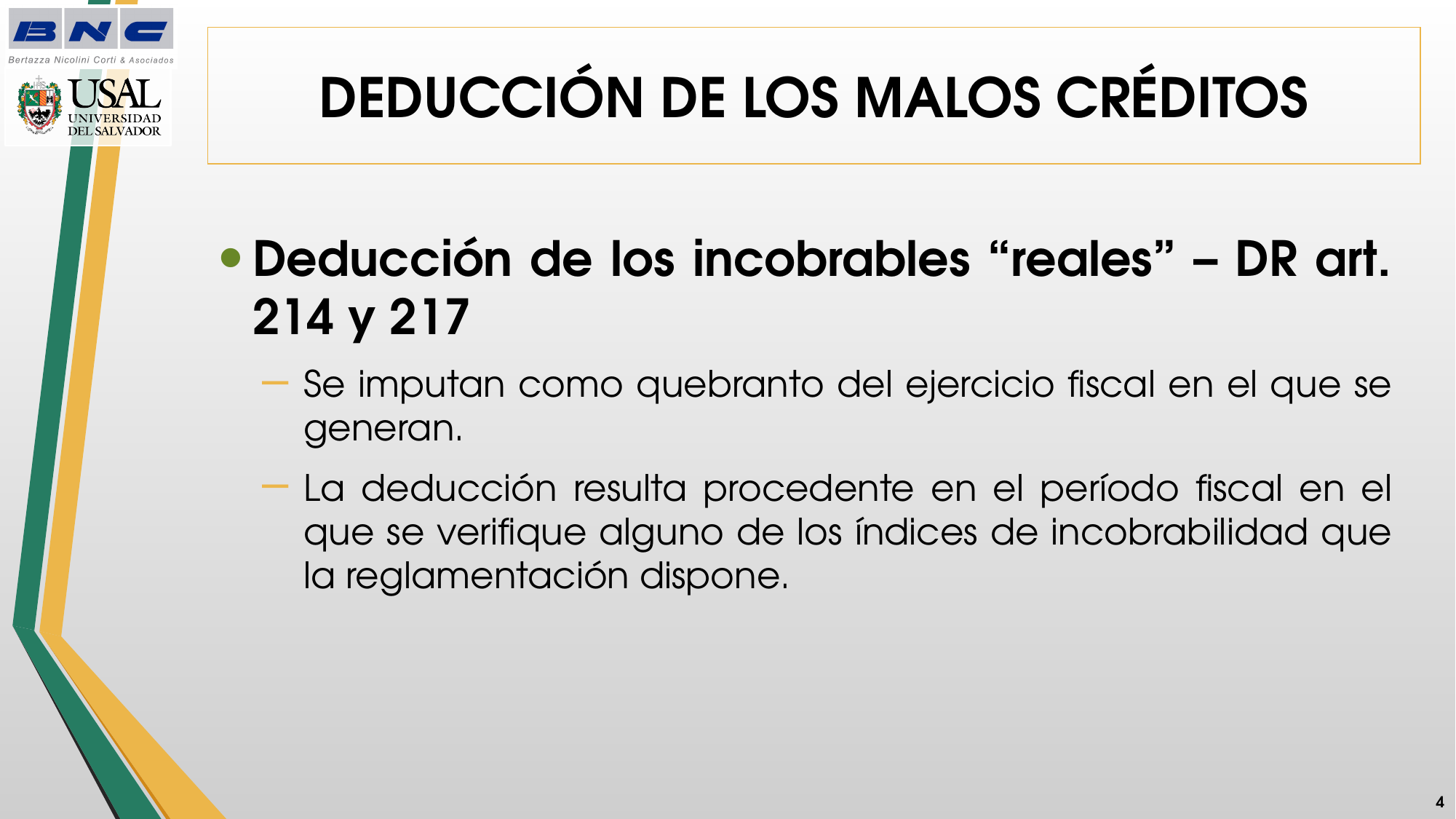

# DEDUCCIÓN DE LOS MALOS CRÉDITOS
Deducción de los incobrables “reales” – DR art. 214 y 217
Se imputan como quebranto del ejercicio fiscal en el que se generan.
La deducción resulta procedente en el período fiscal en el que se verifique alguno de los índices de incobrabilidad que la reglamentación dispone.
4